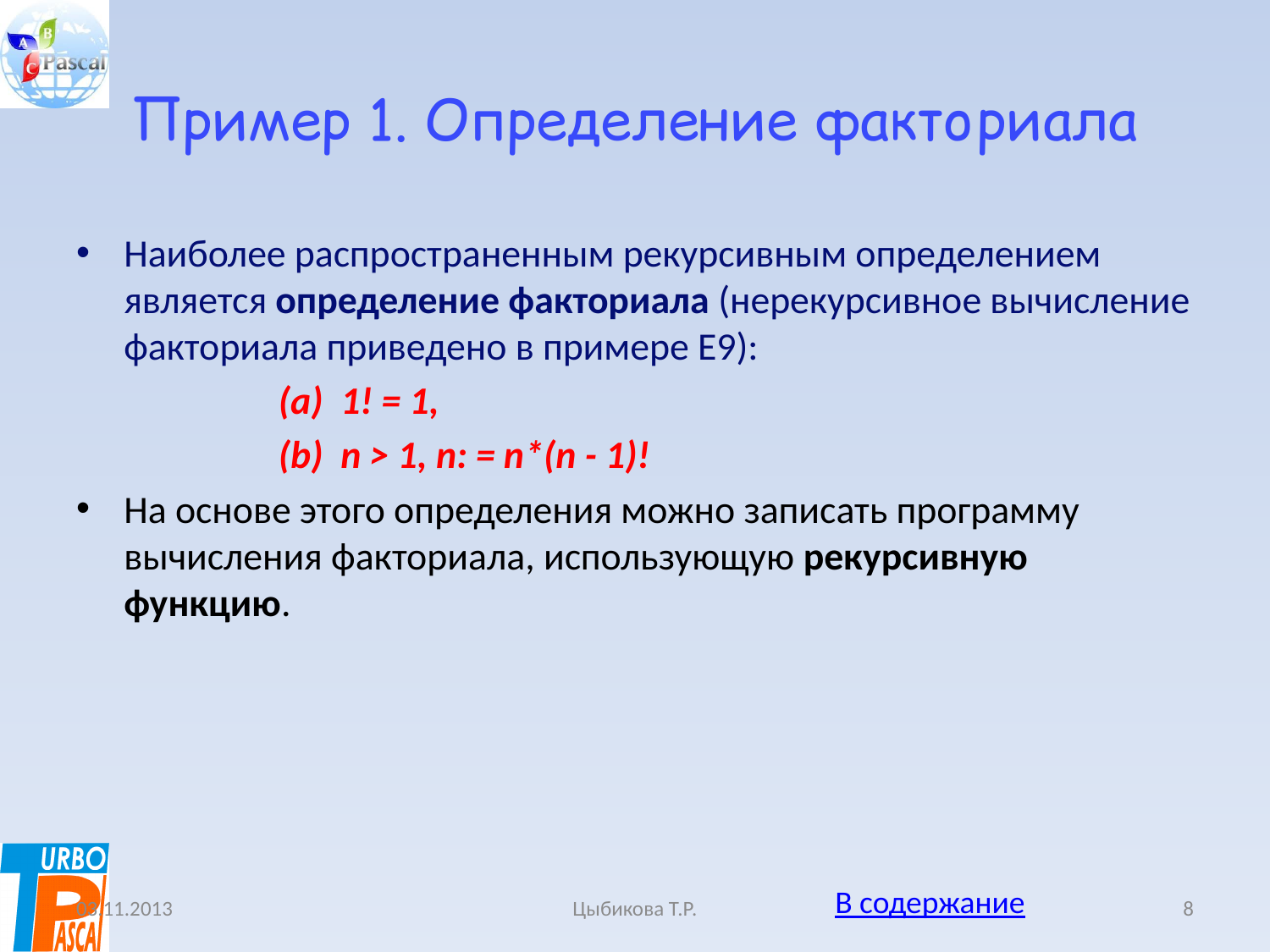

# Пример 1. Определение факториала
Наиболее распространенным рекурсивным определением является определение факториала (нерекурсивное вычисление факториала приведено в примере Е9):
(a)  1! = 1,
(b)  n > 1, n: = n*(n - 1)!
На основе этого определения можно записать программу вычисления факториала, использующую рекурсивную функцию.
В содержание
03.11.2013
Цыбикова Т.Р.
8